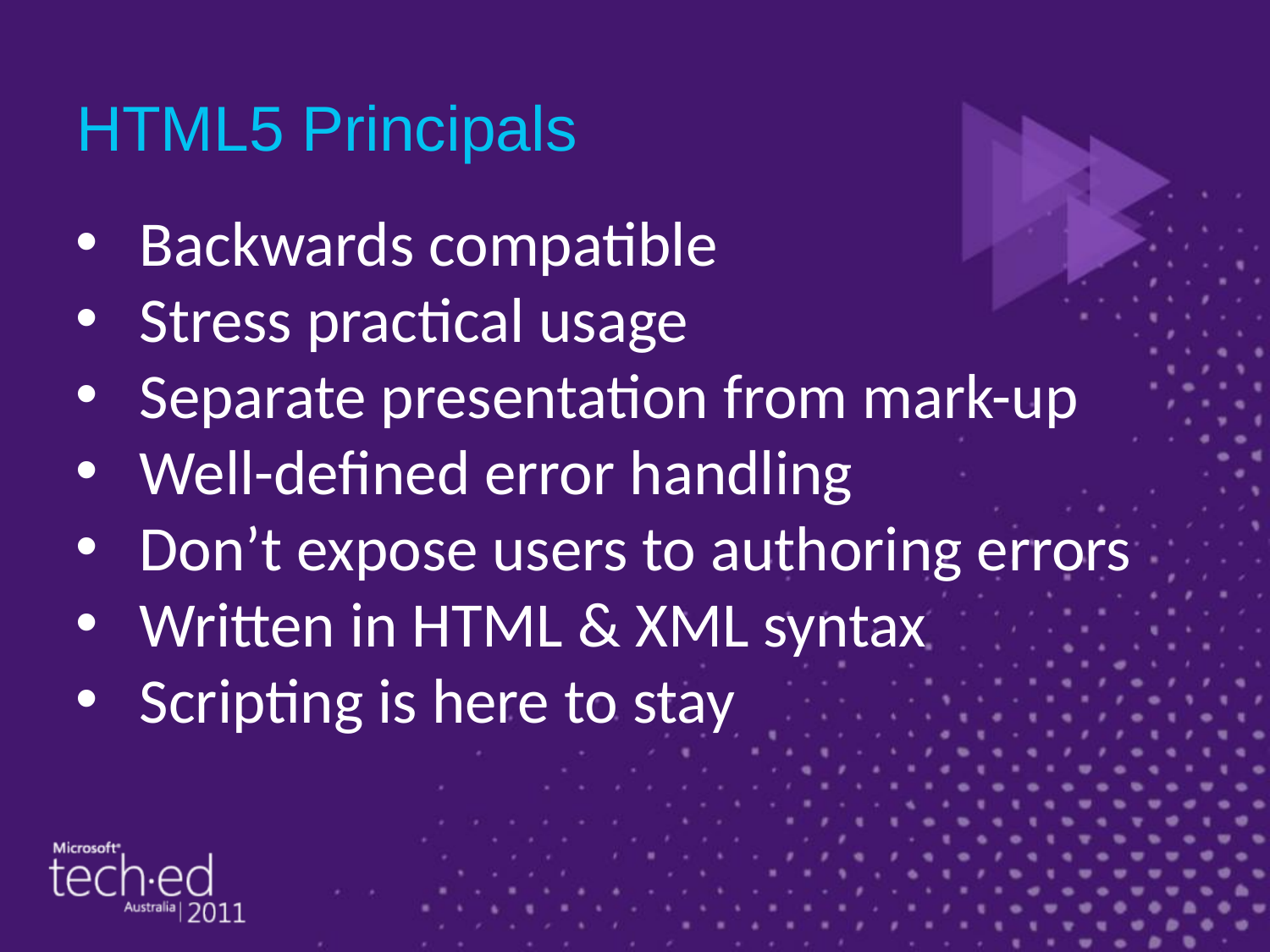

# HTML5 Principals
Backwards compatible
Stress practical usage
Separate presentation from mark-up
Well-defined error handling
Don’t expose users to authoring errors
Written in HTML & XML syntax
Scripting is here to stay